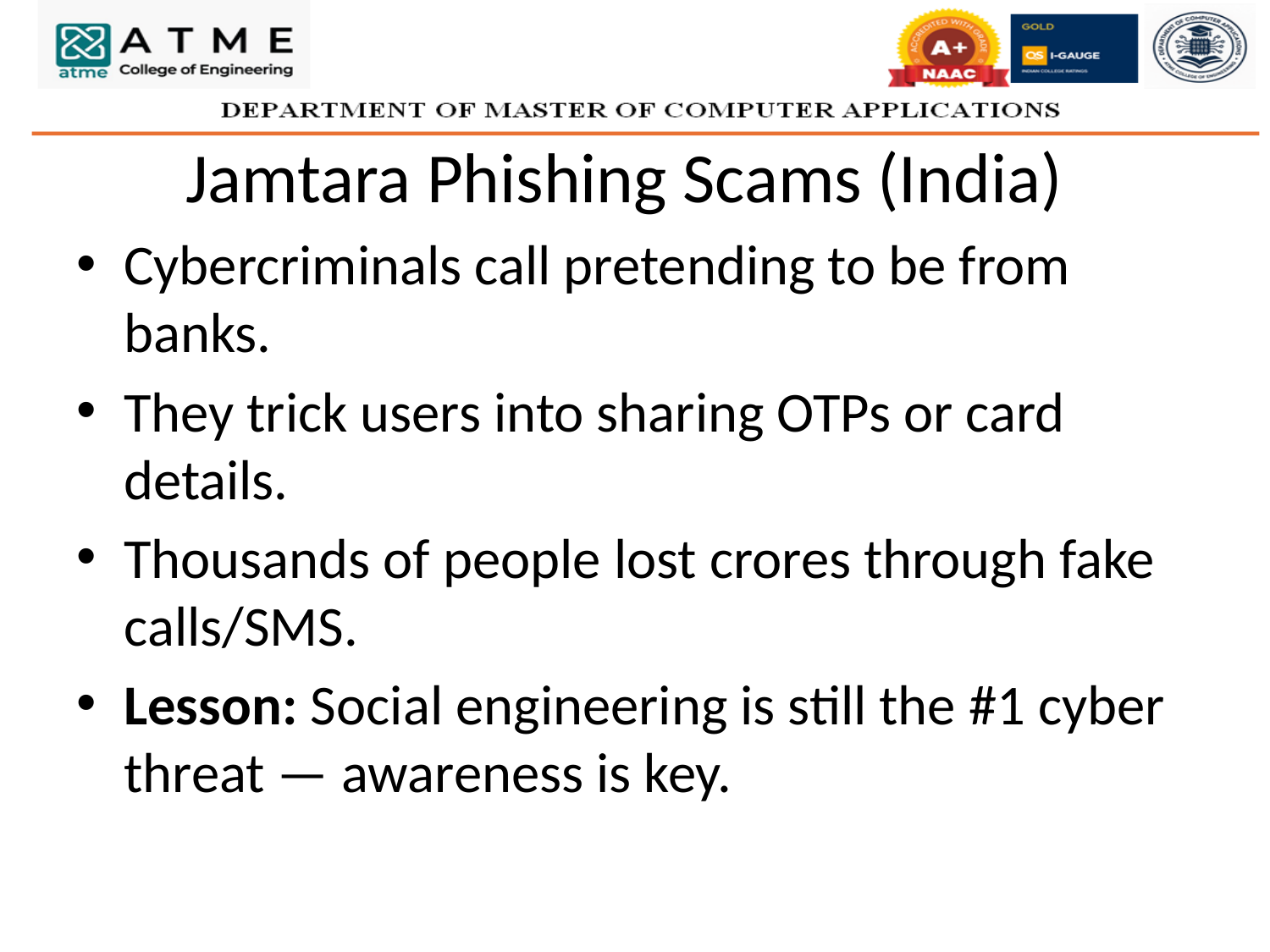

# Jamtara Phishing Scams (India)
Cybercriminals call pretending to be from banks.
They trick users into sharing OTPs or card details.
Thousands of people lost crores through fake calls/SMS.
Lesson: Social engineering is still the #1 cyber threat — awareness is key.